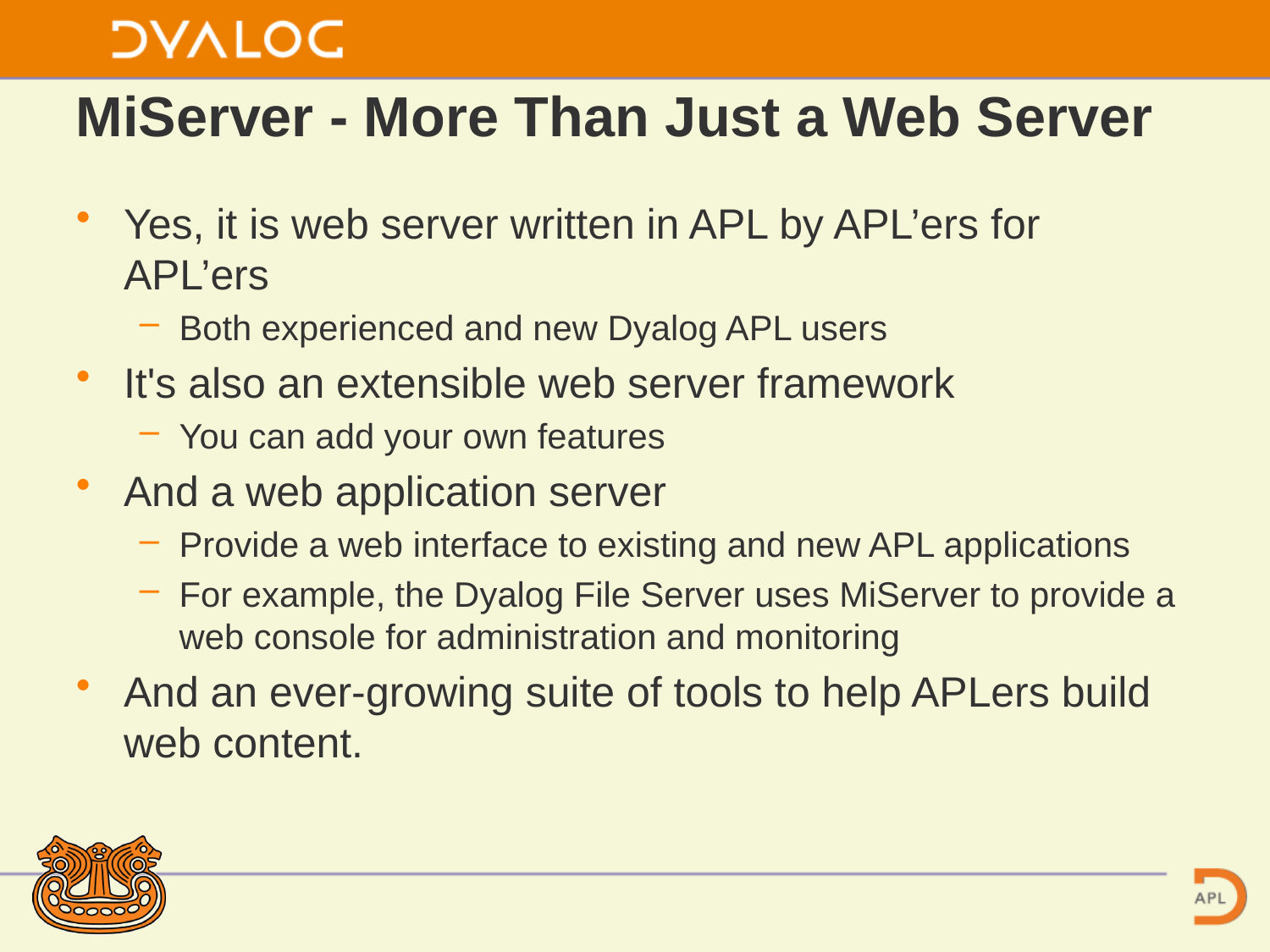

# MiServer - More Than Just a Web Server
Yes, it is web server written in APL by APL’ers for APL’ers
Both experienced and new Dyalog APL users
It's also an extensible web server framework
You can add your own features
And a web application server
Provide a web interface to existing and new APL applications
For example, the Dyalog File Server uses MiServer to provide a web console for administration and monitoring
And an ever-growing suite of tools to help APLers build web content.